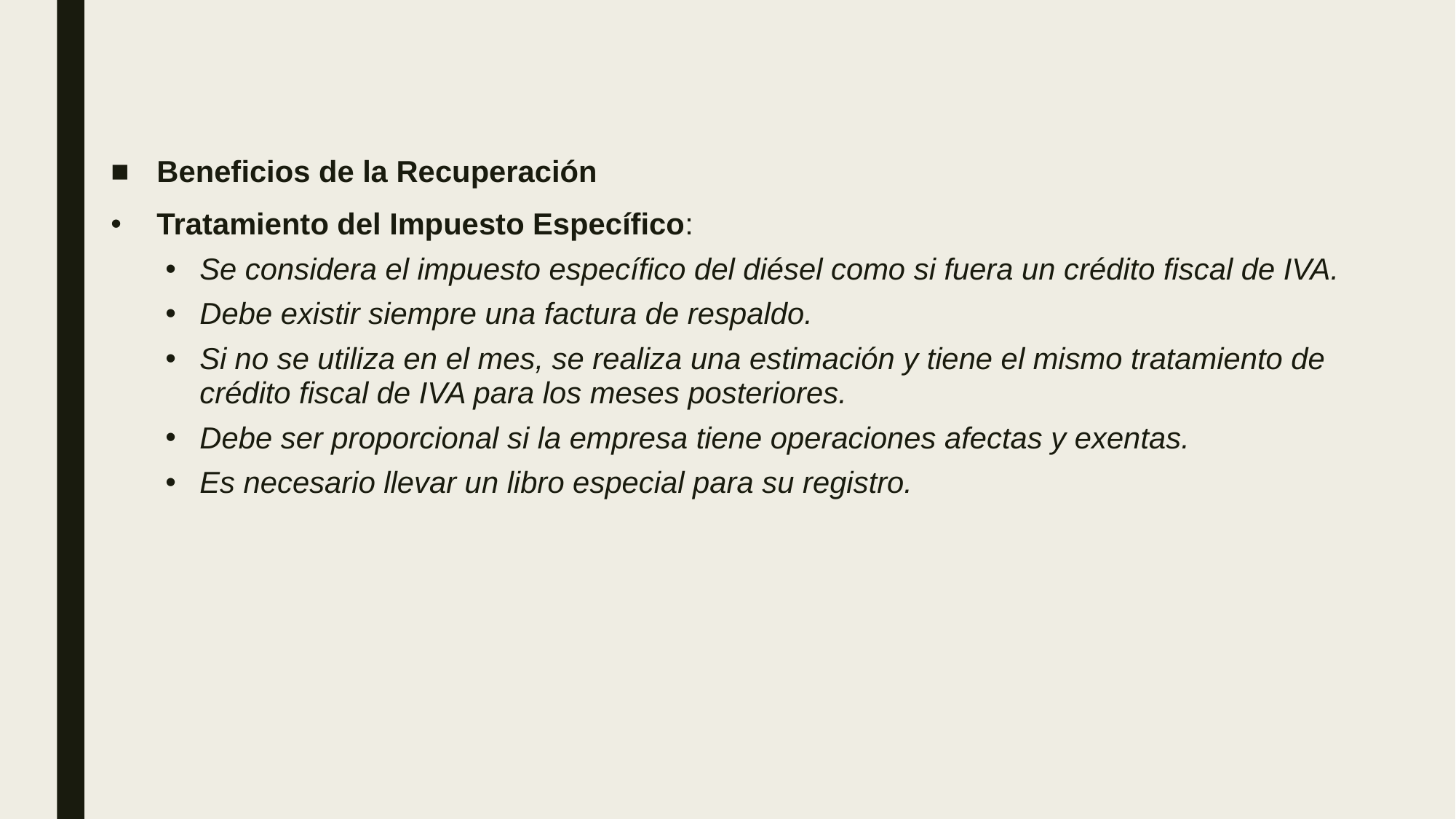

Beneficios de la Recuperación
Tratamiento del Impuesto Específico:
Se considera el impuesto específico del diésel como si fuera un crédito fiscal de IVA.
Debe existir siempre una factura de respaldo.
Si no se utiliza en el mes, se realiza una estimación y tiene el mismo tratamiento de crédito fiscal de IVA para los meses posteriores.
Debe ser proporcional si la empresa tiene operaciones afectas y exentas.
Es necesario llevar un libro especial para su registro.